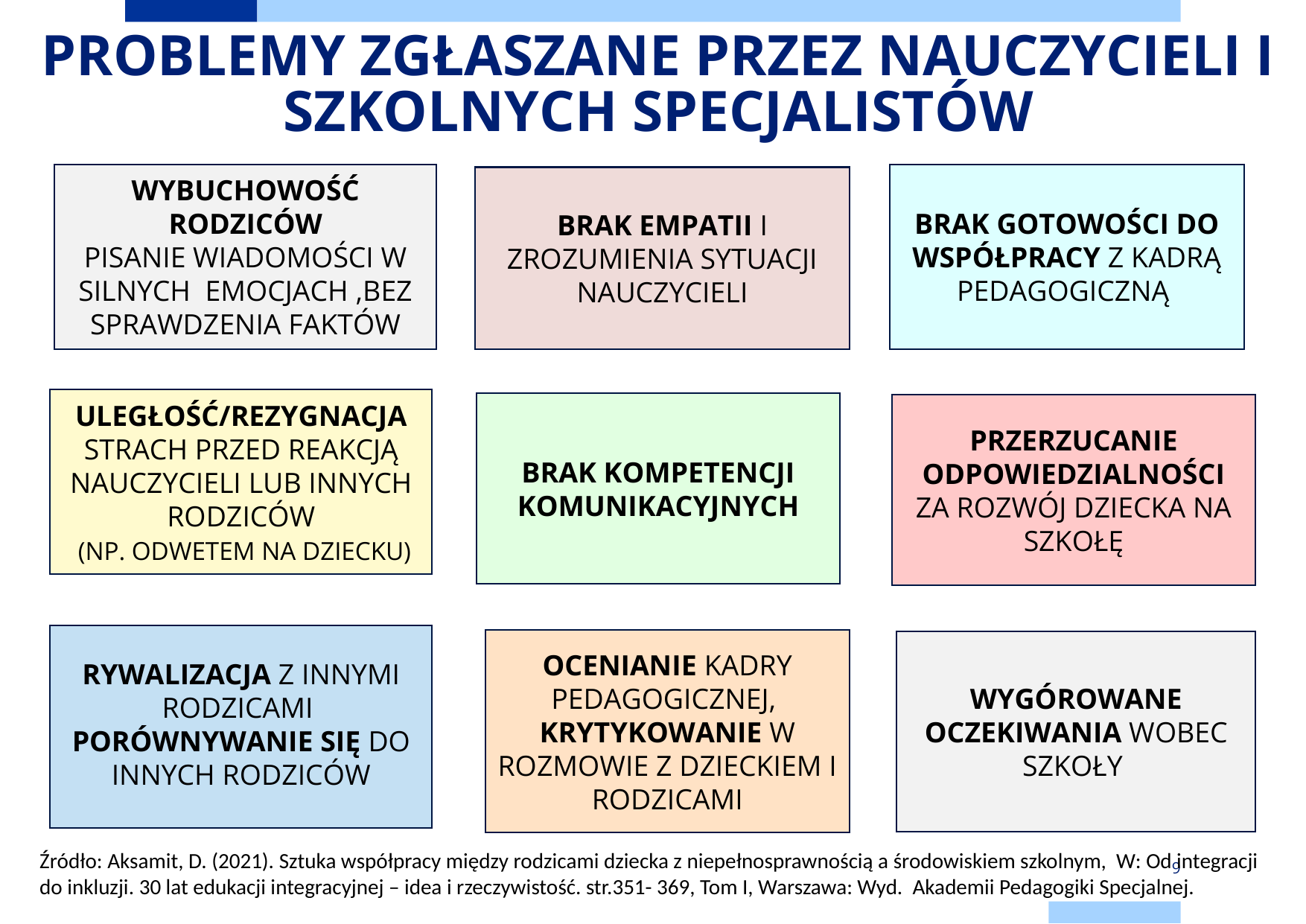

# PROBLEMY ZGŁASZANE PRZEZ NAUCZYCIELI I SZKOLNYCH SPECJALISTÓW
WYBUCHOWOŚĆ
RODZICÓW
PISANIE WIADOMOŚCI W SILNYCH  EMOCJACH ,BEZ SPRAWDZENIA FAKTÓW
BRAK GOTOWOŚCI DO WSPÓŁPRACY Z KADRĄ PEDAGOGICZNĄ
BRAK EMPATII I ZROZUMIENIA SYTUACJI NAUCZYCIELI

Źródło: Aksamit, D. (2021). Sztuka współpracy między rodzicami dziecka z niepełnosprawnością a środowiskiem szkolnym,  W: Od integracji do inkluzji. 30 lat edukacji integracyjnej – idea i rzeczywistość. str.351- 369, Tom I, Warszawa: Wyd.  Akademii Pedagogiki Specjalnej.
ULEGŁOŚĆ/REZYGNACJA
STRACH PRZED REAKCJĄ NAUCZYCIELI LUB INNYCH RODZICÓW
 (NP. ODWETEM NA DZIECKU)
BRAK KOMPETENCJI KOMUNIKACYJNYCH
PRZERZUCANIE ODPOWIEDZIALNOŚCI ZA ROZWÓJ DZIECKA NA SZKOŁĘ

RYWALIZACJA Z INNYMI RODZICAMI
PORÓWNYWANIE SIĘ DO INNYCH RODZICÓW

OCENIANIE KADRY PEDAGOGICZNEJ,
KRYTYKOWANIE W ROZMOWIE Z DZIECKIEM I RODZICAMI
WYGÓROWANE OCZEKIWANIA WOBEC SZKOŁY
9